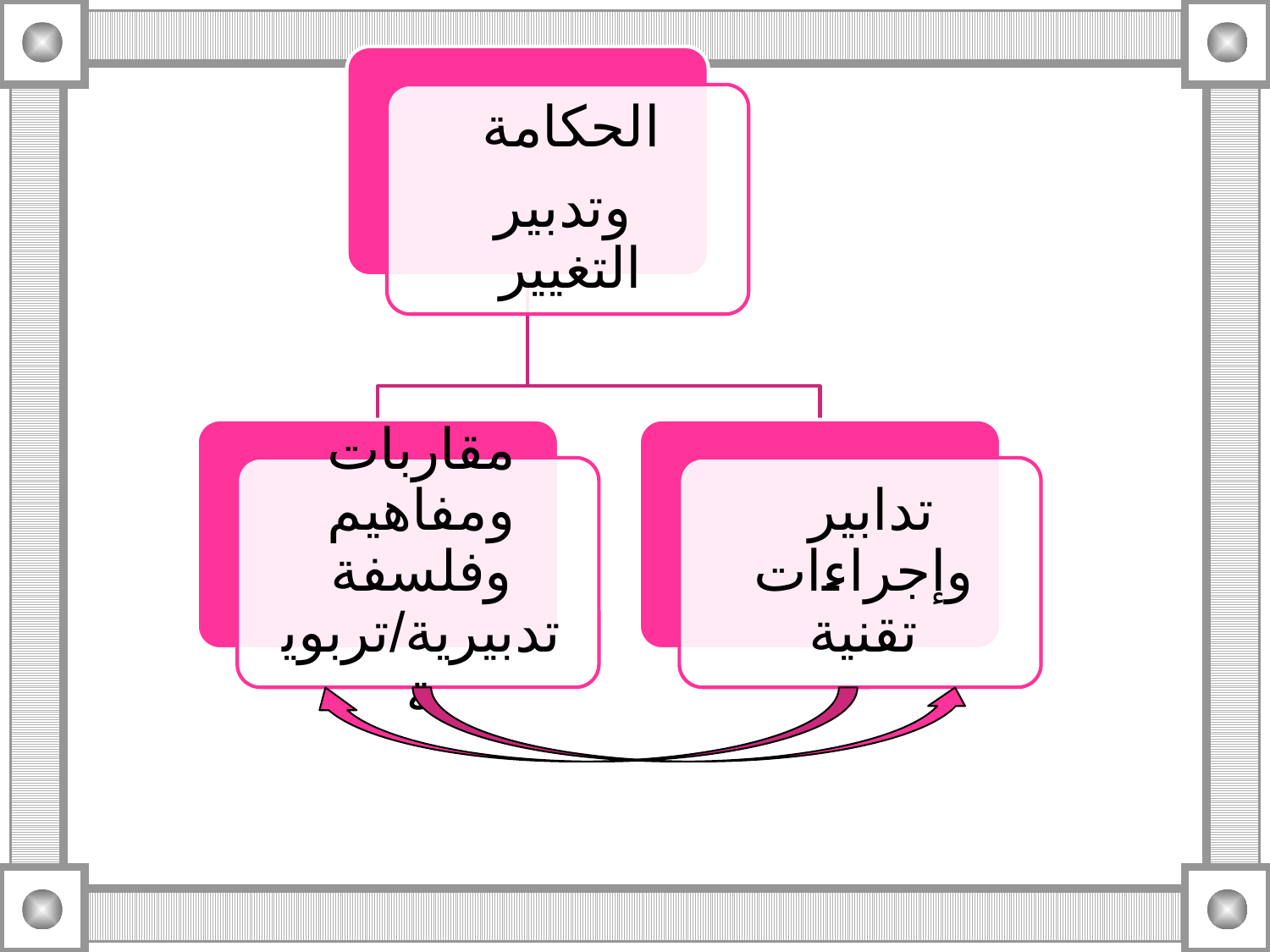

الحكامة
 وتدبير التغيير
مقاربات ومفاهيم وفلسفة تدبيرية/تربوية
تدابير  وإجراءات تقنية